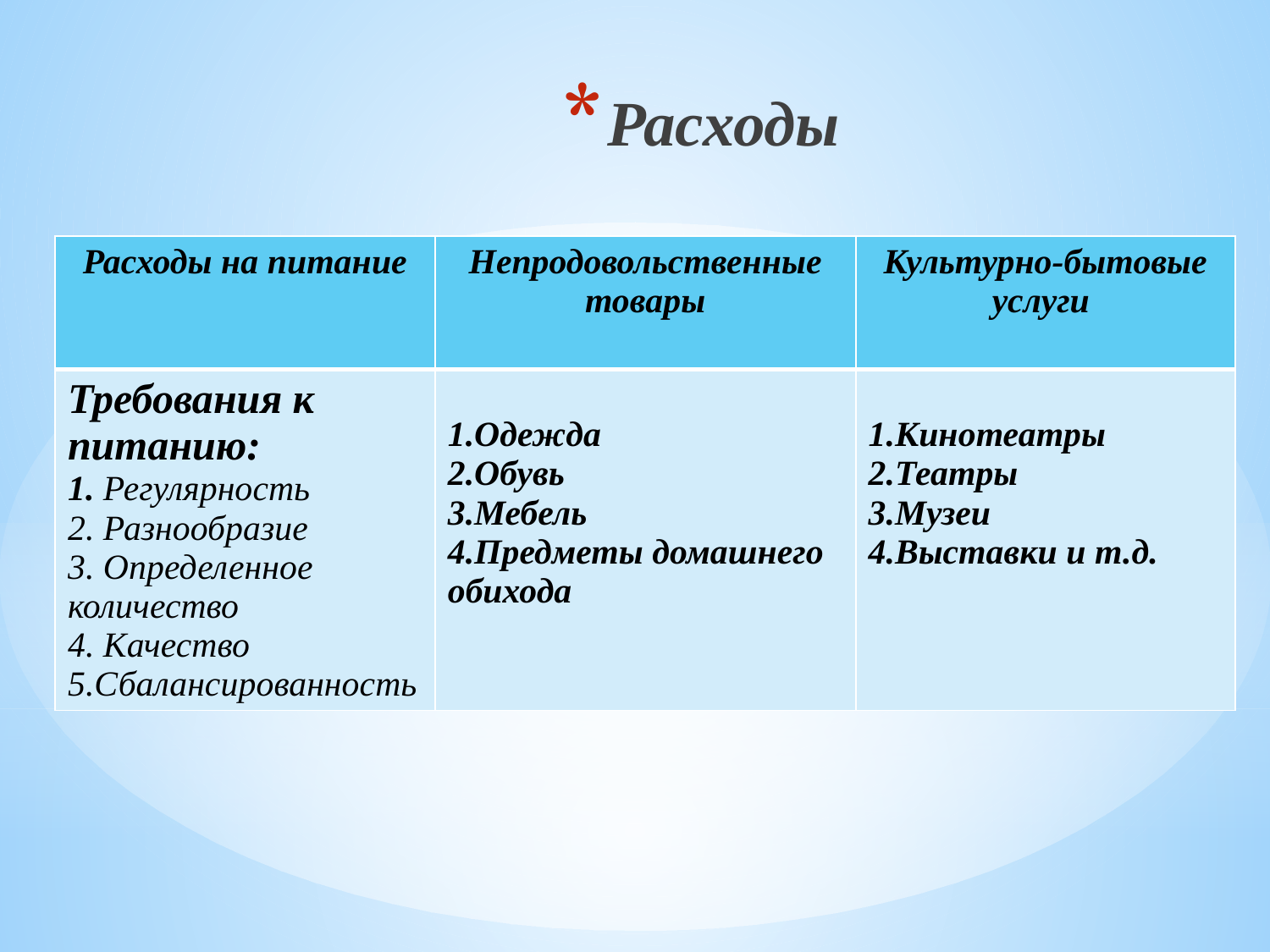

# Расходы
| Расходы на питание | Непродовольственные товары | Культурно-бытовые услуги |
| --- | --- | --- |
| Требования к питанию: 1. Регулярность 2. Разнообразие 3. Определенное количество 4. Качество 5.Сбалансированность | 1.Одежда 2.Обувь 3.Мебель 4.Предметы домашнего обихода | 1.Кинотеатры 2.Театры 3.Музеи 4.Выставки и т.д. |